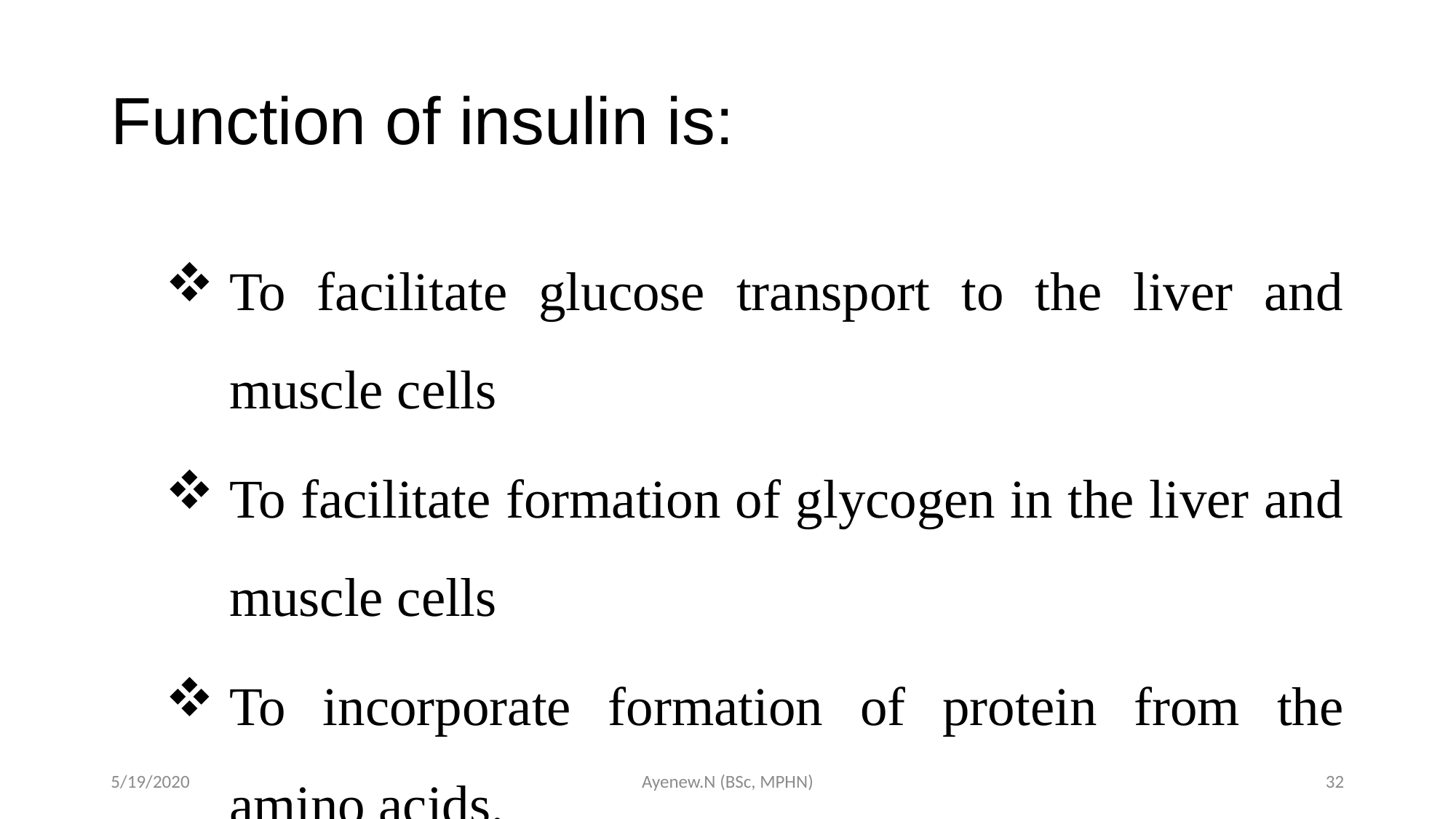

# Function of insulin is:
To facilitate glucose transport to the liver and muscle cells
To facilitate formation of glycogen in the liver and muscle cells
To incorporate formation of protein from the amino acids.

5/19/2020
Ayenew.N (BSc, MPHN)
32